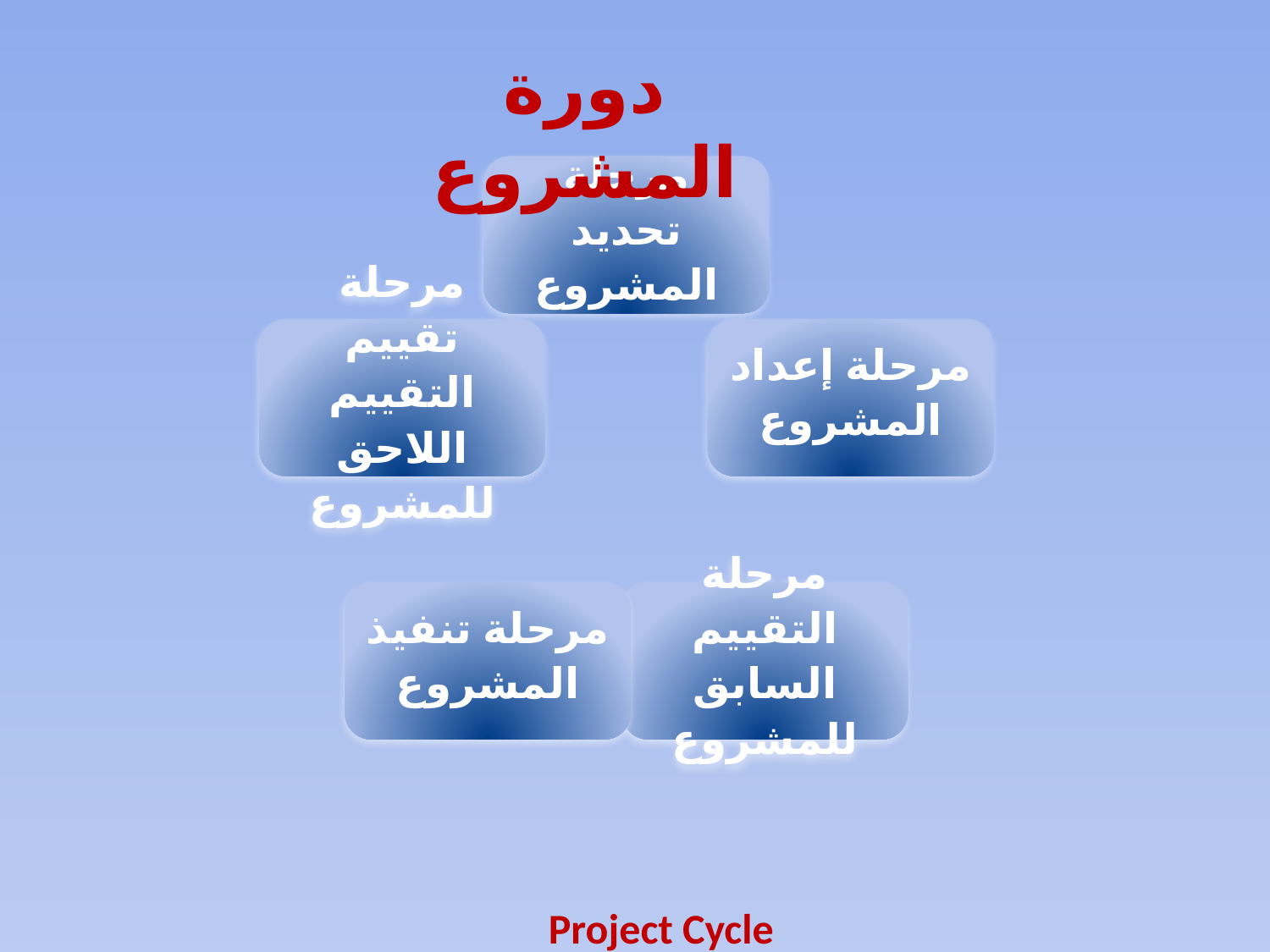

دورة المشروع
مرحلة إعداد المشروع
مرحلة التقييم السابق للمشروع
مرحلة تنفيذ المشروع
# Project Cycle
الدكتور عيسى قداده
17